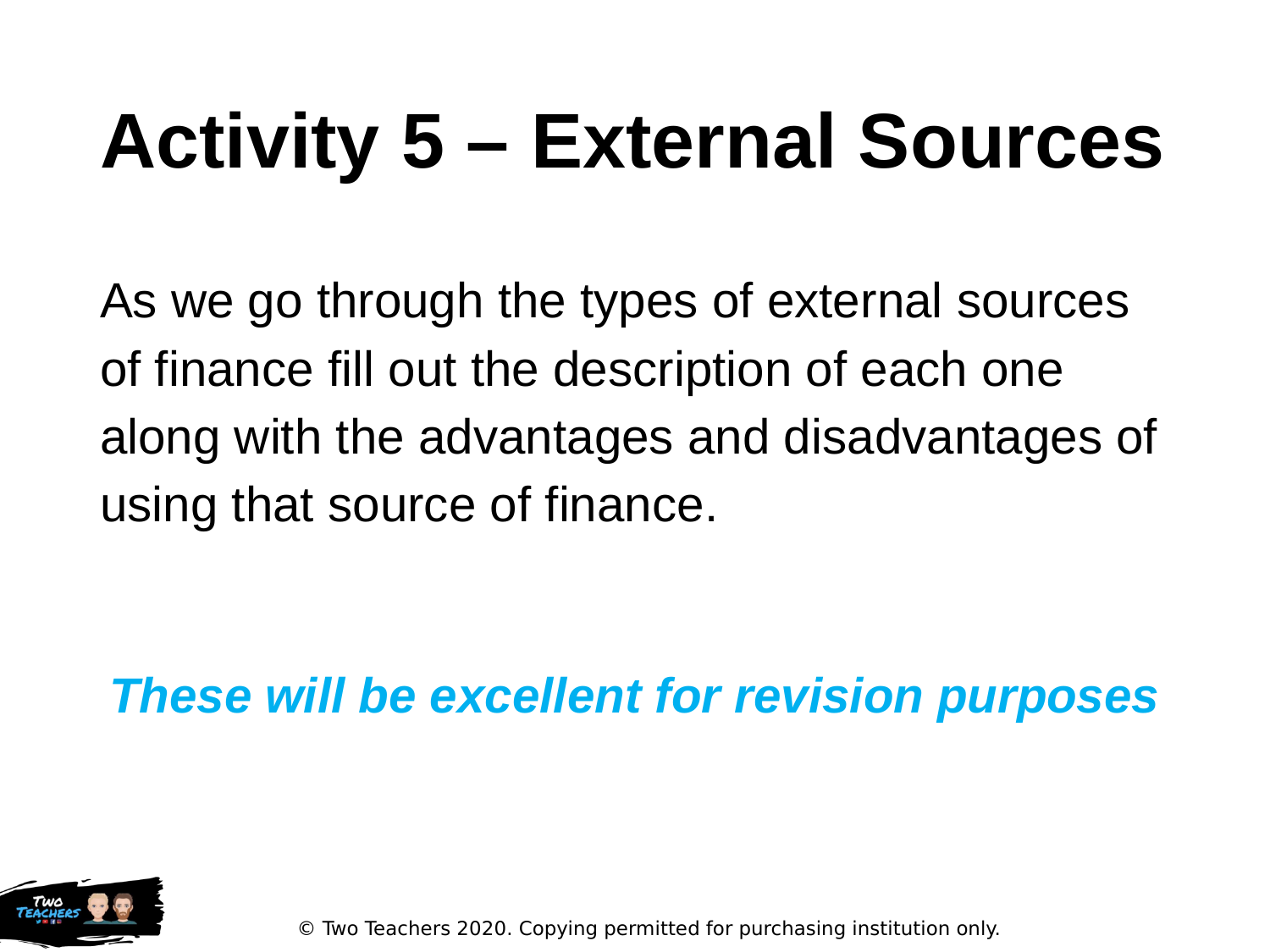

# Activity 5 – External Sources
As we go through the types of external sources of finance fill out the description of each one along with the advantages and disadvantages of using that source of finance.

These will be excellent for revision purposes